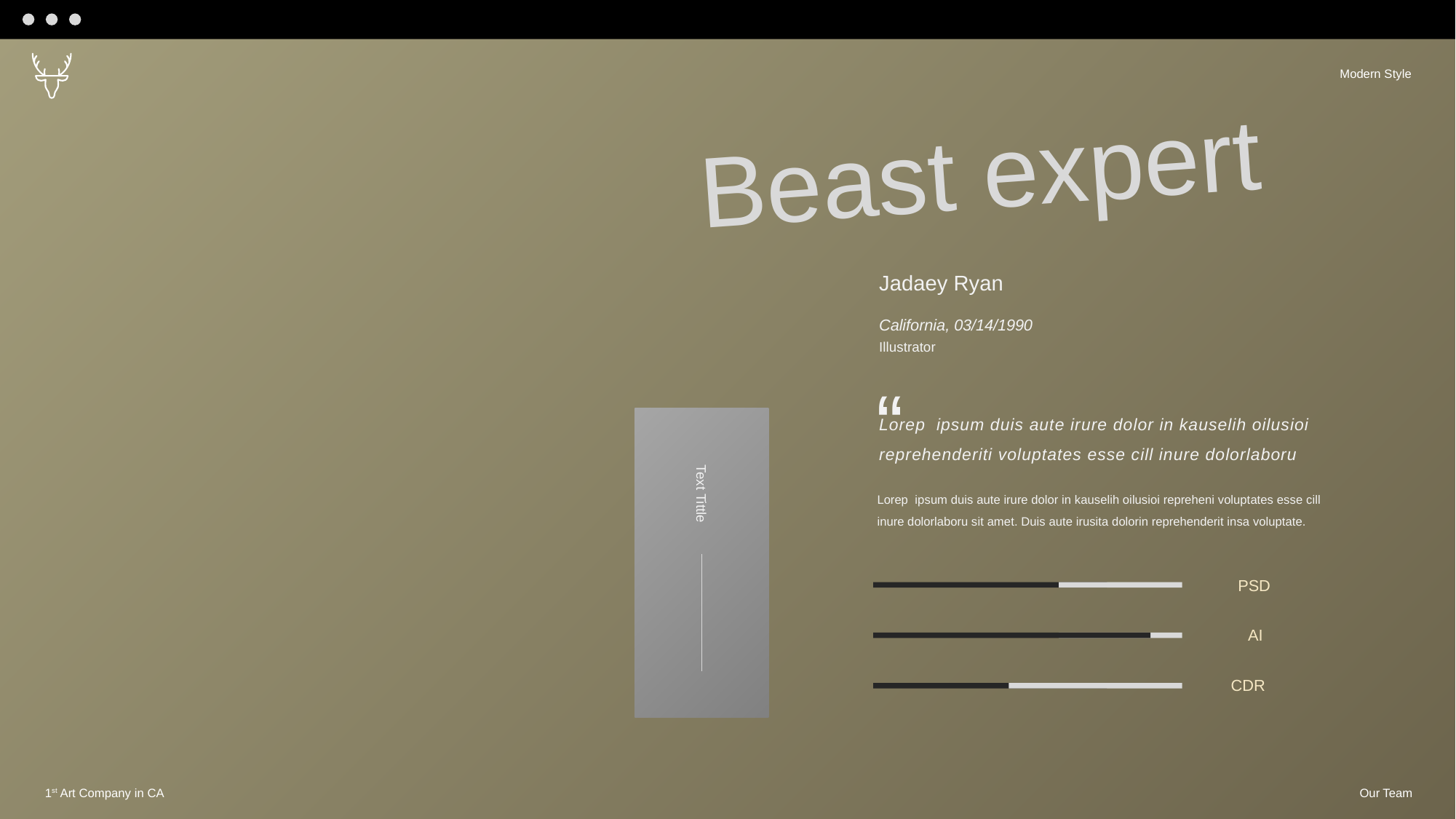

Modern Style
Beast expert

Jadaey Ryan
California, 03/14/1990
Illustrator
“
Lorep  ipsum duis aute irure dolor in kauselih oilusioi reprehenderiti voluptates esse cill inure dolorlaboru

Lorep  ipsum duis aute irure dolor in kauselih oilusioi repreheni voluptates esse cill inure dolorlaboru sit amet. Duis aute irusita dolorin reprehenderit insa voluptate.
Text Tittle
PSD

AI

CDR

1st Art Company in CA
Our Team